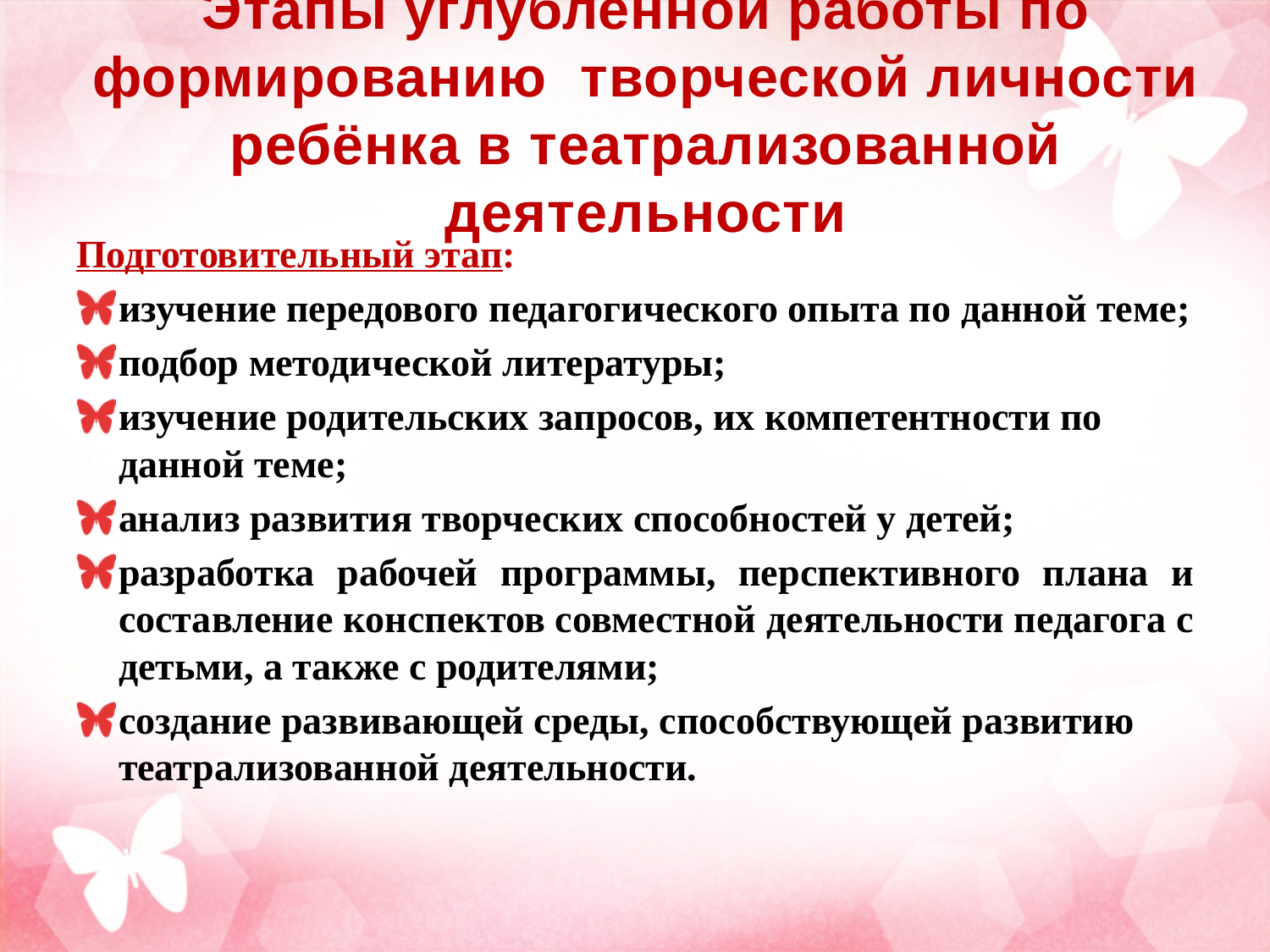

# Этапы углубленной работы по формированию  творческой личности ребёнка в театрализованной деятельности
Подготовительный этап:
изучение передового педагогического опыта по данной теме;
подбор методической литературы;
изучение родительских запросов, их компетентности по данной теме;
анализ развития творческих способностей у детей;
разработка рабочей программы, перспективного плана и составление конспектов совместной деятельности педагога с детьми, а также с родителями;
создание развивающей среды, способствующей развитию театрализованной деятельности.